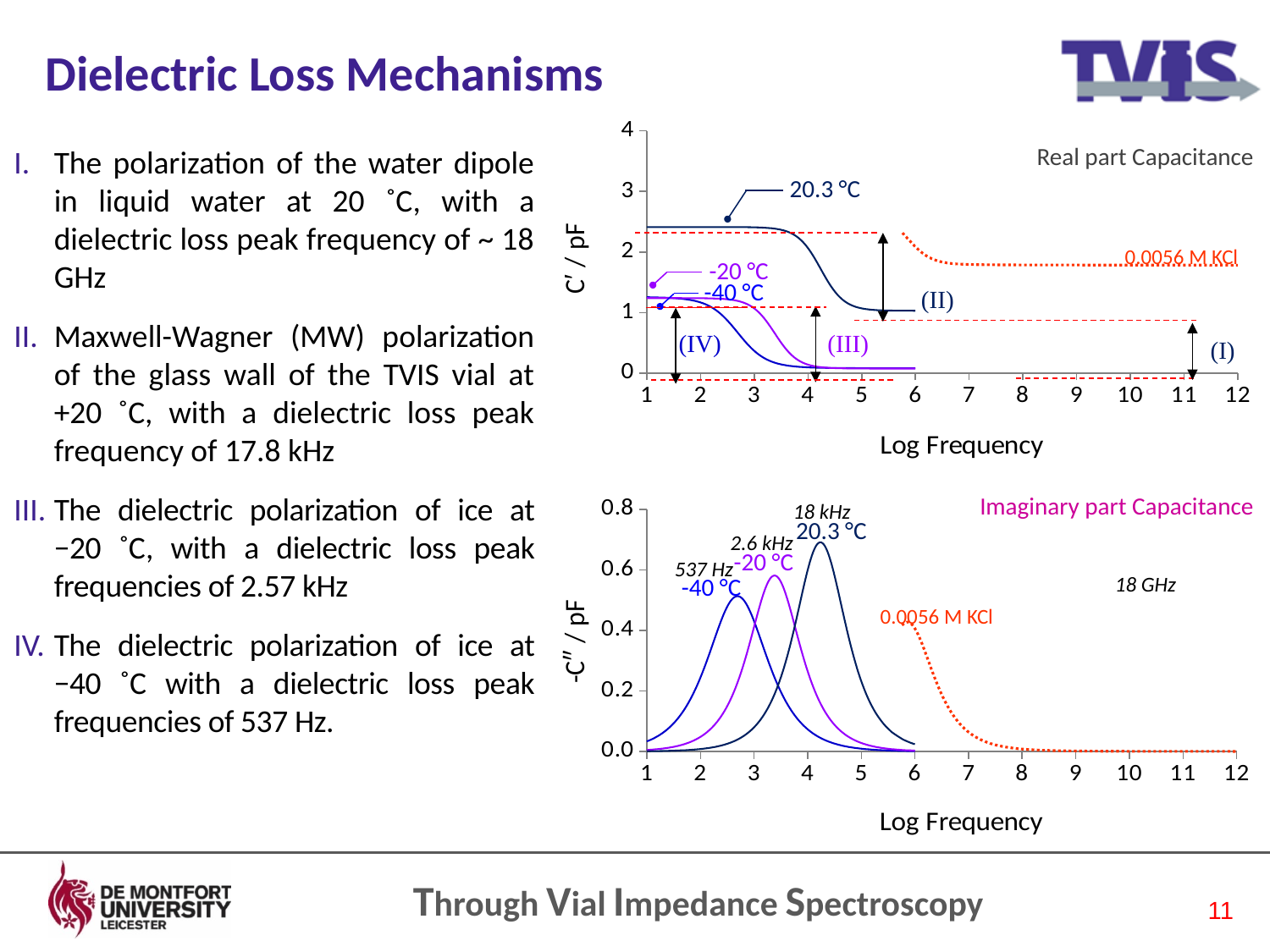

# Dielectric Loss Mechanisms

### Chart

| Category |  |  |  |  |  |  | Std. : Water (1:0)_ 5 g_17C | Std. : Water (1:3)_5 g_22.3C | Simulate-Std. : Water (1:0)_ 5 g_17C | Simulate-Std. : Water (1:3)_5 g_22.3C | Fitting-Time 0.23 h (20.3 C) Liquid | Fitting-Time 5.03 h (-20 C) Frozen | Fitting-Time 8.5 h (-40 C) Frozen | Simulate-Std. : Water (1:0)_ 5 g_17C(10 Hz -1 MHz) | Simulate-Std. : Water (1:0)_ 5 g_17C (1 MHz -1 PHz) | Simulate-Std. : Water (1:0)_ 5 g_17C (10 Hz -1 MHz) | Simulate-Std. : Water (1:0)_ 5 g_17C (1 MHz -1 PHz) |  |
|---|---|---|---|---|---|---|---|---|---|---|---|---|---|---|---|---|---|---|
The polarization of the water dipole in liquid water at 20 ˚C, with a dielectric loss peak frequency of ~ 18 GHz
Maxwell-Wagner (MW) polarization of the glass wall of the TVIS vial at +20 ˚C, with a dielectric loss peak frequency of 17.8 kHz
The dielectric polarization of ice at −20 ˚C, with a dielectric loss peak frequencies of 2.57 kHz
The dielectric polarization of ice at −40 ˚C with a dielectric loss peak frequencies of 537 Hz.
Real part Capacitance
20.3 °C
0.0056 M KCl
-20 °C
-40 °C
(II)
(III)
(IV)
(I)

### Chart

| Category |  |  |  |  |  |  | Std. : Water (1:0)_ 5 g_17C | Std. : Water (1:3)_5 g_22.3C | Simulate-Std. : Water (1:0)_ 5 g_17C | Simulate-Std. : Water (1:3)_5 g_22.3C | Fitting-Time 0.23 h (20.3 C) Liquid | Fitting-Time 5.03 h (-20 C) Frozen | Fitting-Time 8.5 h (-40 C) Frozen | Simulate-Std. : Water (1:0)_ 5 g_17C(10 Hz -1 MHz) | Simulate-Std. : Water (1:0)_ 5 g_17C (1 MHz -1 PHz) | Simulate-Std. : Water (1:3)_5 g_22.3C (10 Hz -1 MHz) | Simulate-Std. : Water (1:3)_5 g_22.3C (1 MHz -1 PHz) |  |
|---|---|---|---|---|---|---|---|---|---|---|---|---|---|---|---|---|---|---|
Imaginary part Capacitance
18 kHz
20.3 °C
2.6 kHz
-20 °C
537 Hz
18 GHz
-40 °C
0.0056 M KCl